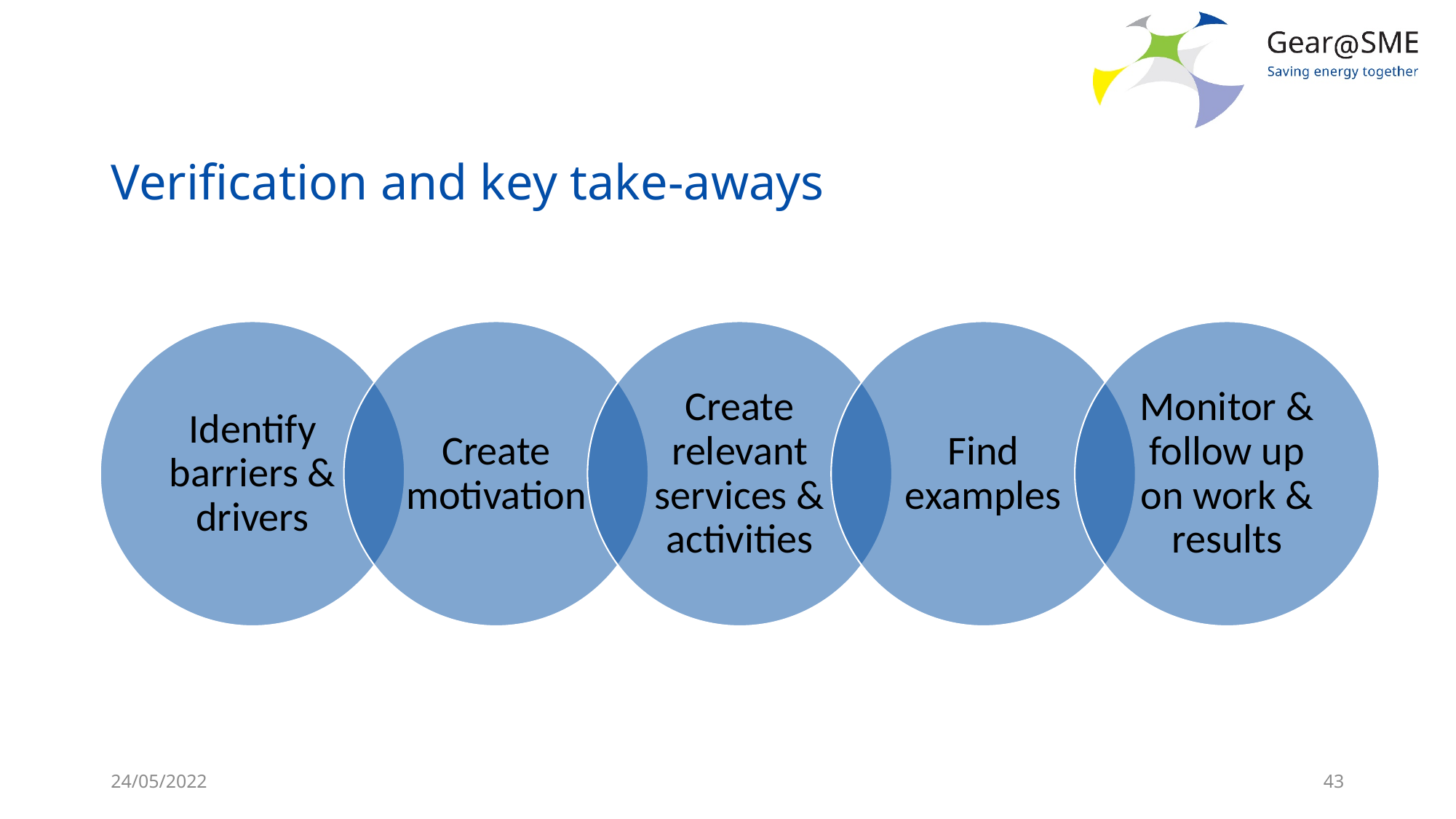

# Verification and key take-aways
Identify barriers & drivers
Create motivation
Create relevant services & activities
Find examples
Monitor & follow up on work & results

24/05/2022
43